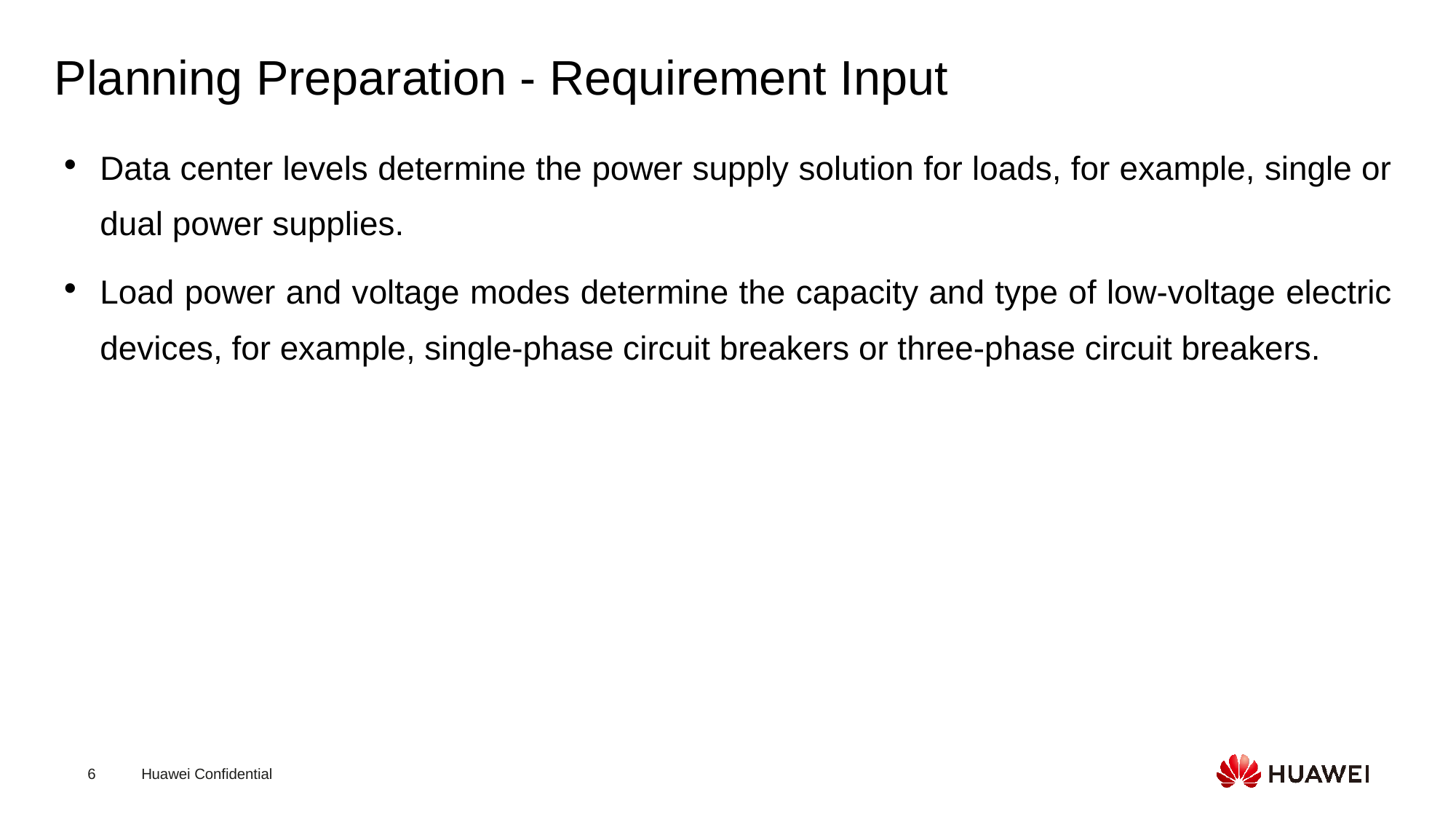

# Planning Preparation - Requirement Input
Data center levels determine the power supply solution for loads, for example, single or dual power supplies.
Load power and voltage modes determine the capacity and type of low-voltage electric devices, for example, single-phase circuit breakers or three-phase circuit breakers.